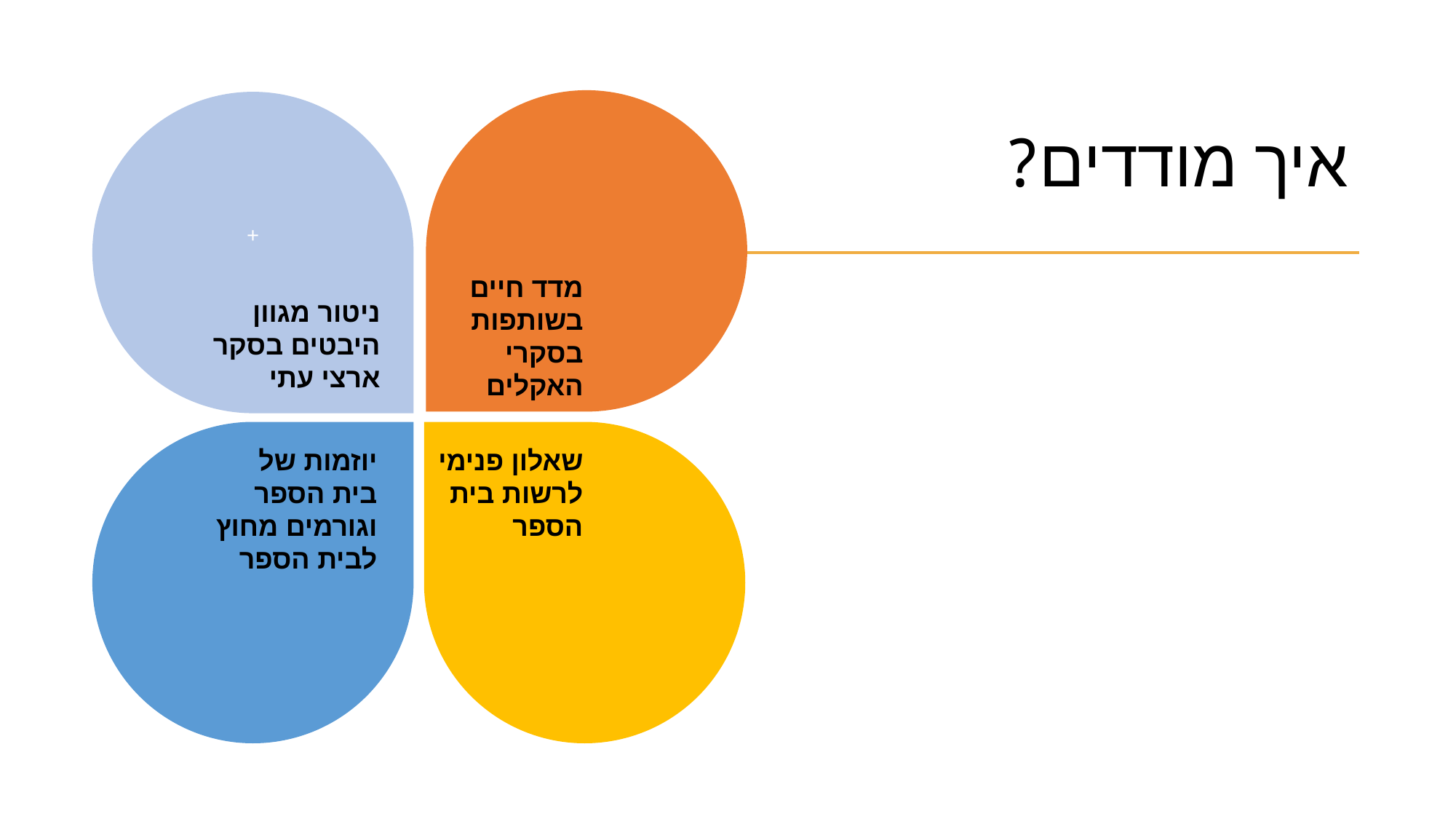

# איך מודדים?

+
מדד חיים בשותפות  בסקרי האקלים
ניטור מגוון היבטים בסקר ארצי עתי

יוזמות של בית הספר וגורמים מחוץ לבית הספר
שאלון פנימי לרשות בית הספר